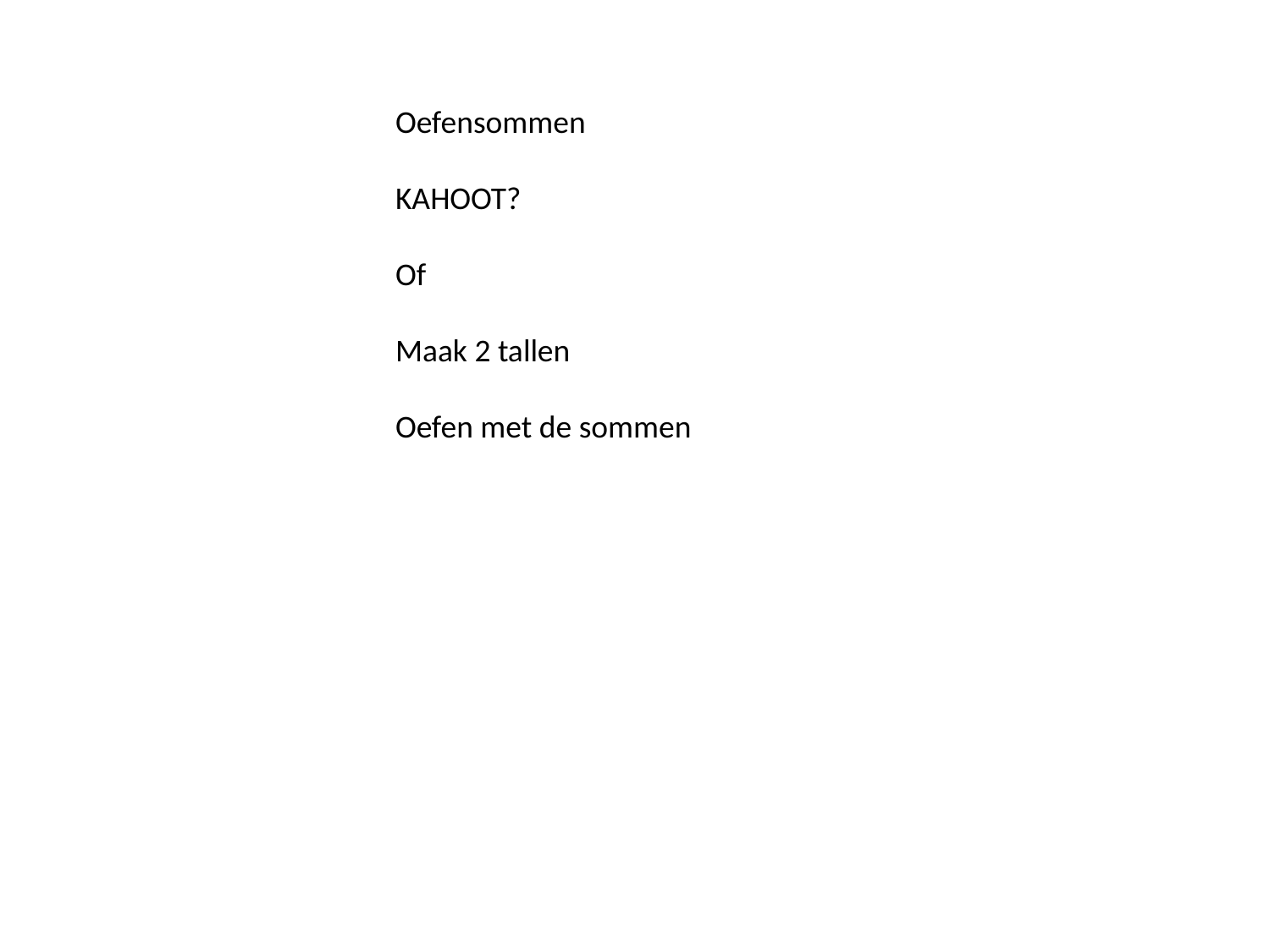

Oefensommen

KAHOOT?

Of

Maak 2 tallen

Oefen met de sommen